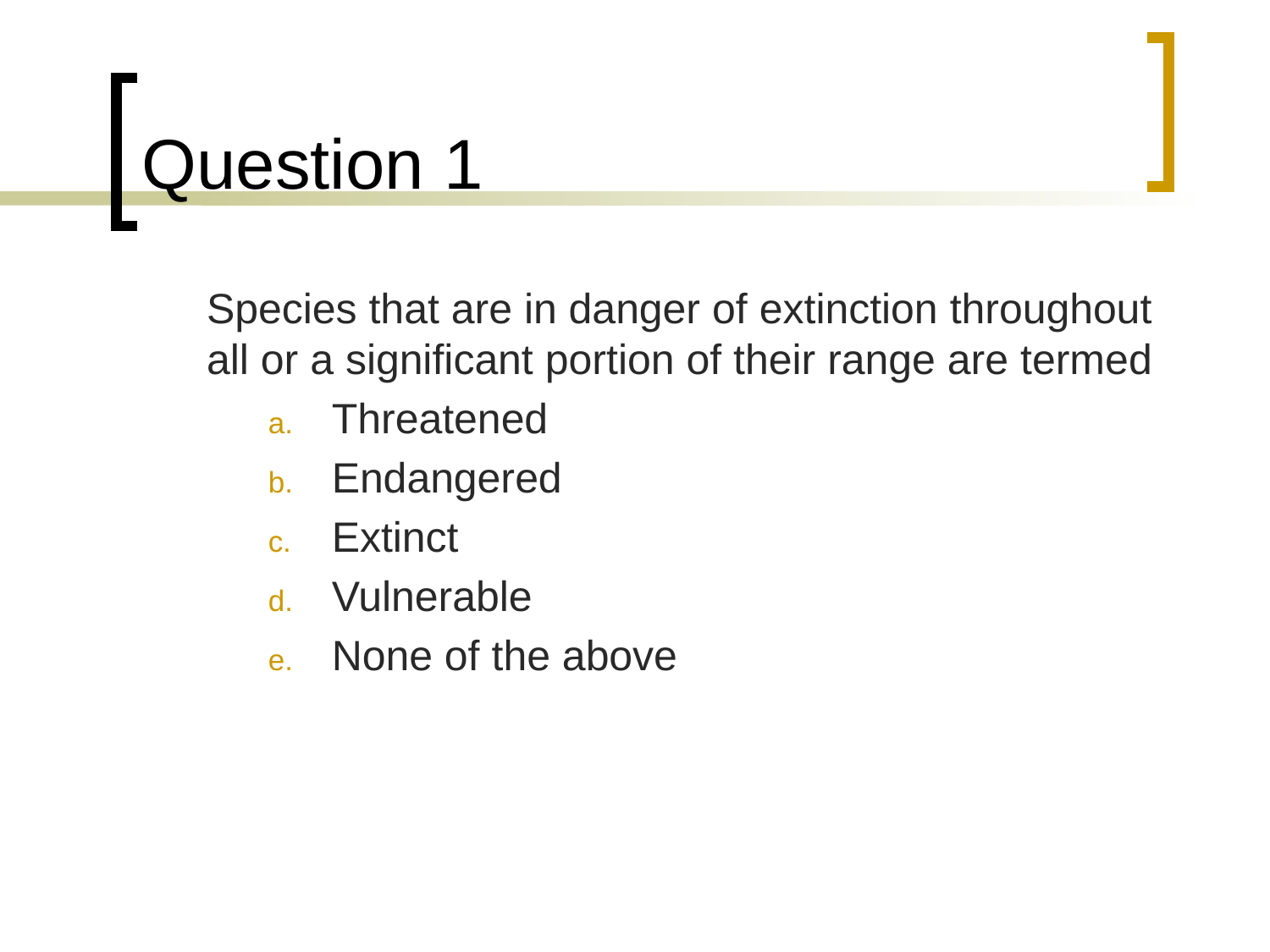

# Question 1
	Species that are in danger of extinction throughout all or a significant portion of their range are termed
Threatened
Endangered
Extinct
Vulnerable
None of the above